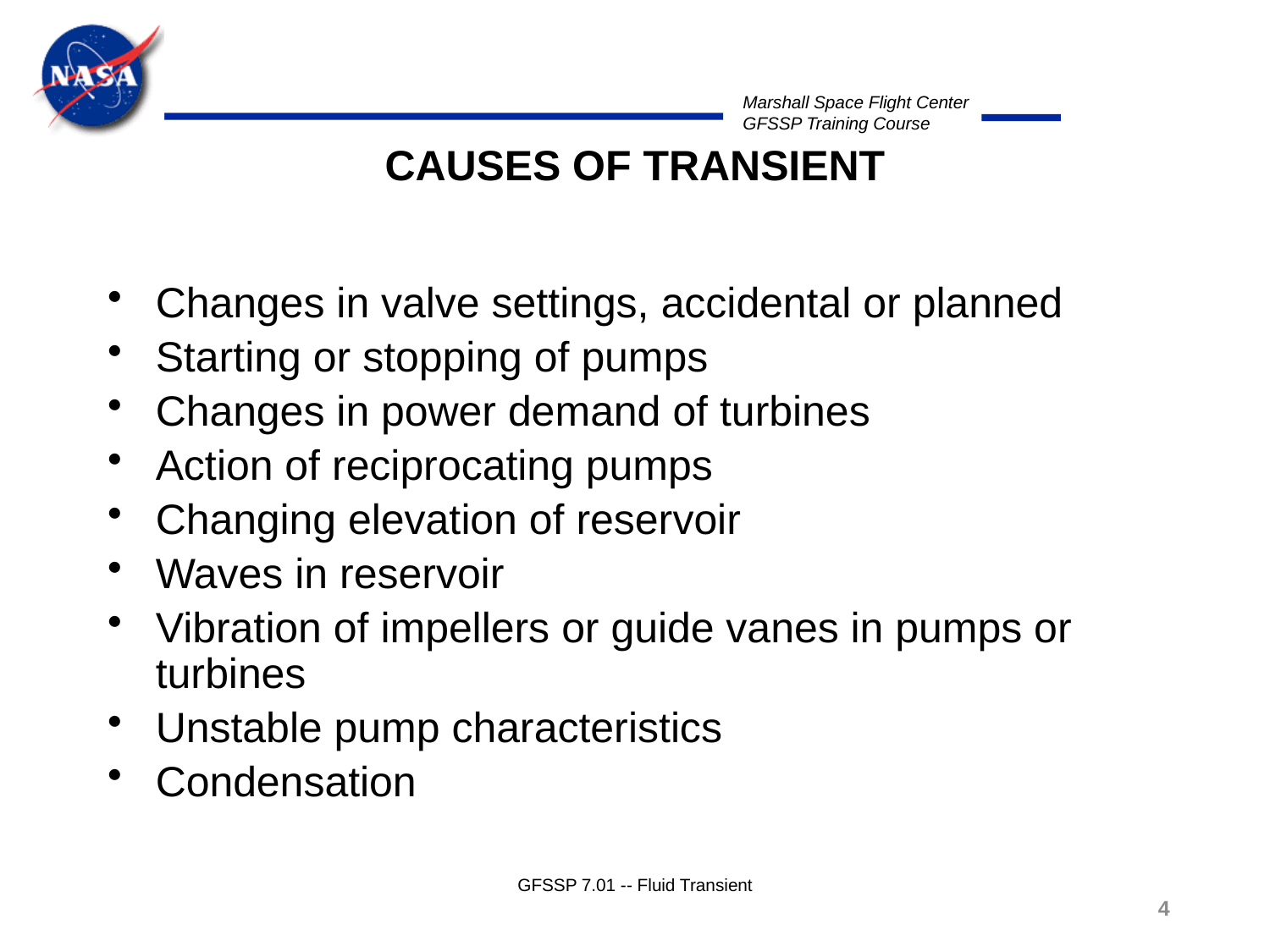

# CAUSES OF TRANSIENT
Changes in valve settings, accidental or planned
Starting or stopping of pumps
Changes in power demand of turbines
Action of reciprocating pumps
Changing elevation of reservoir
Waves in reservoir
Vibration of impellers or guide vanes in pumps or turbines
Unstable pump characteristics
Condensation

GFSSP 7.01 -- Fluid Transient
4